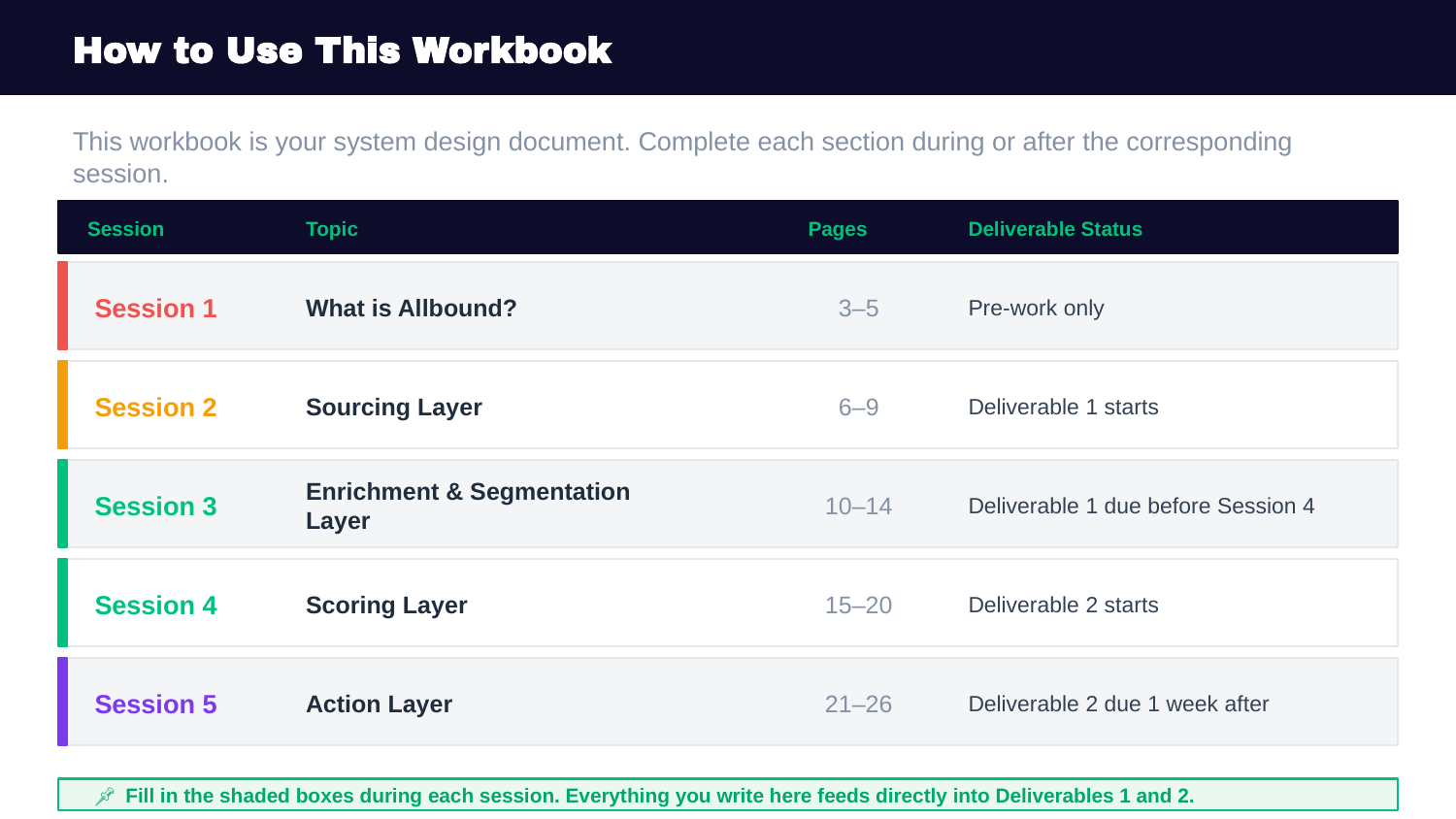

How to Use This Workbook
This workbook is your system design document. Complete each section during or after the corresponding session.

Session
Topic
Pages
Deliverable Status

Session 1
What is Allbound?
3–5
Pre-work only

Session 2
Sourcing Layer
6–9
Deliverable 1 starts

Session 3
Enrichment & Segmentation Layer
10–14
Deliverable 1 due before Session 4

Session 4
Scoring Layer
15–20
Deliverable 2 starts

Session 5
Action Layer
21–26
Deliverable 2 due 1 week after

📌  Fill in the shaded boxes during each session. Everything you write here feeds directly into Deliverables 1 and 2.